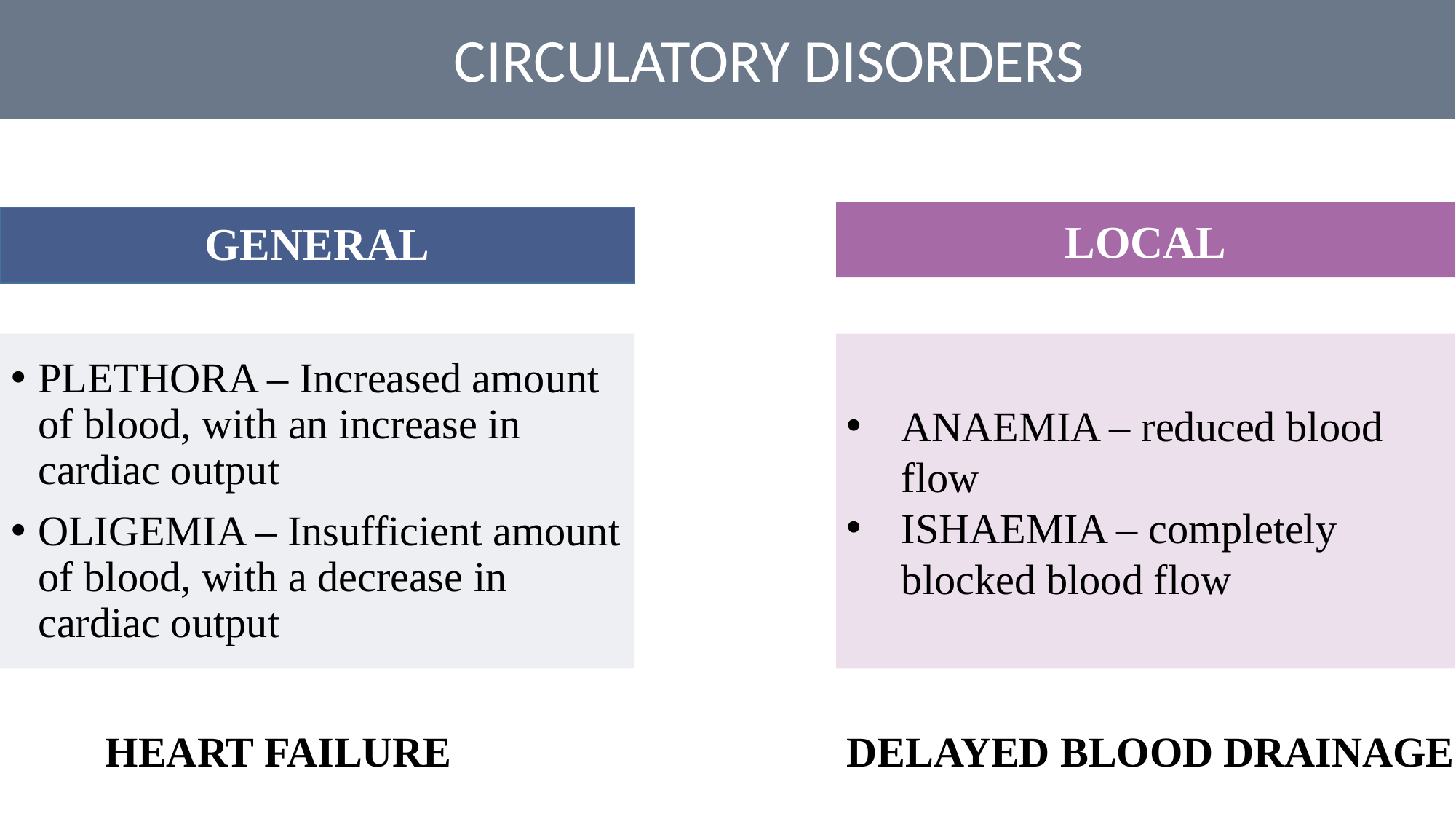

CIRCULATORY DISORDERS
#
LOCAL
GENERAL
PLETHORA – Increased amount of blood, with an increase in cardiac output
OLIGEMIA – Insufficient amount of blood, with a decrease in cardiac output
ANAEMIA – reduced blood flow
ISHAEMIA – completely blocked blood flow
HEART FAILURE
DELAYED BLOOD DRAINAGE